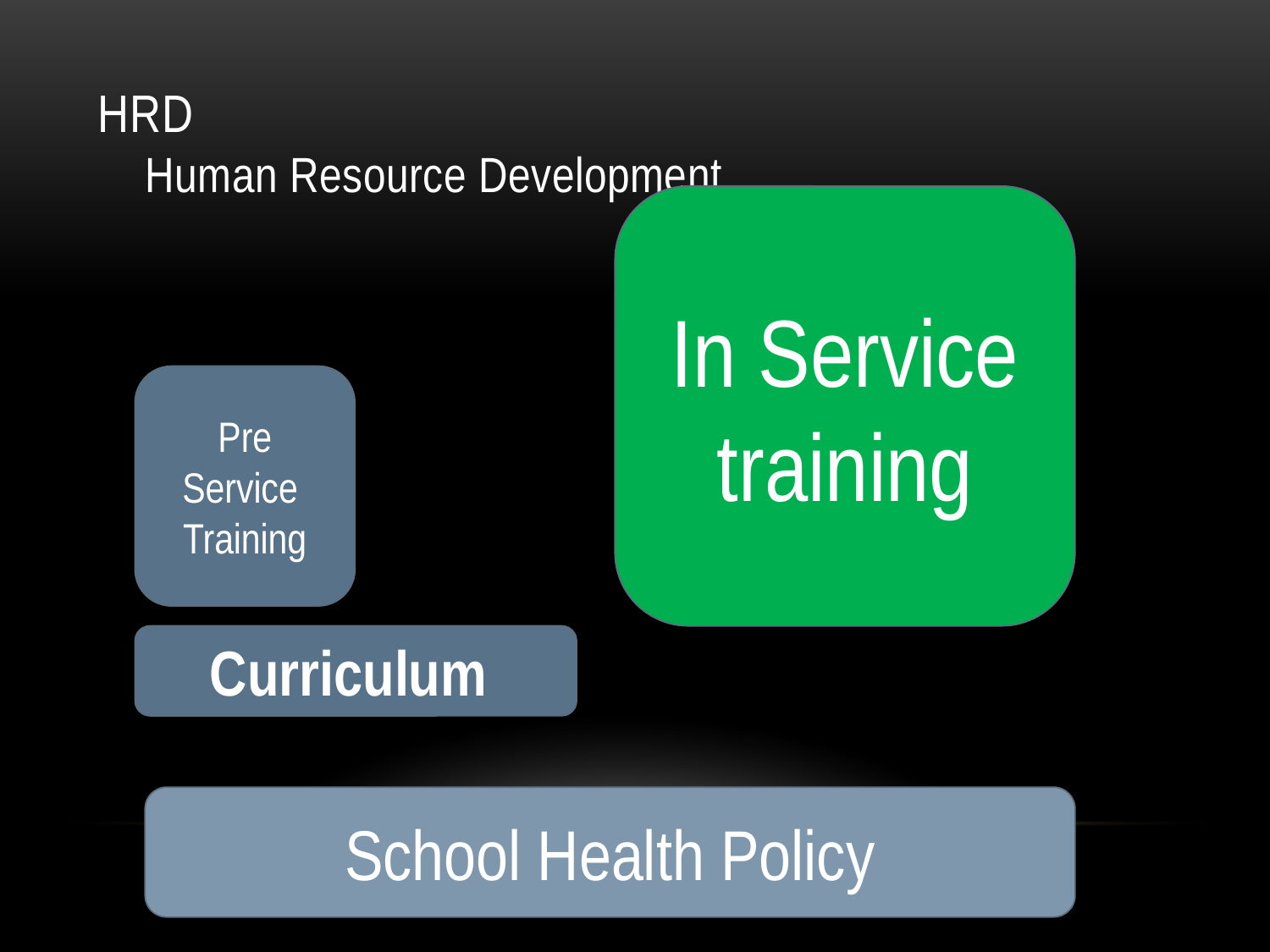

# HRD Human Resource Development
In Service training
Pre Service
Training
Curriculum
School Health Policy